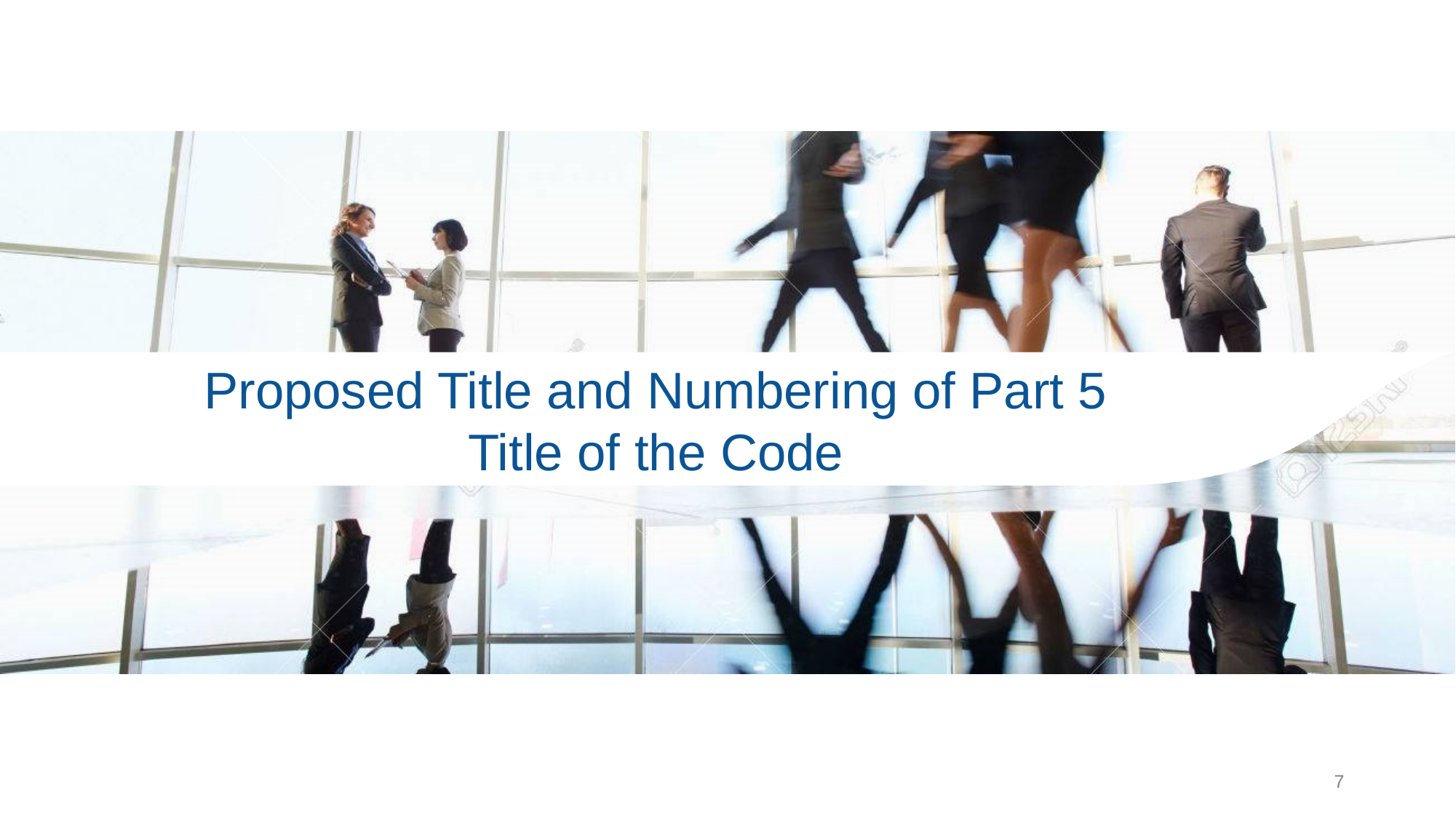

# Proposed Title and Numbering of Part 5 Title of the Code
7